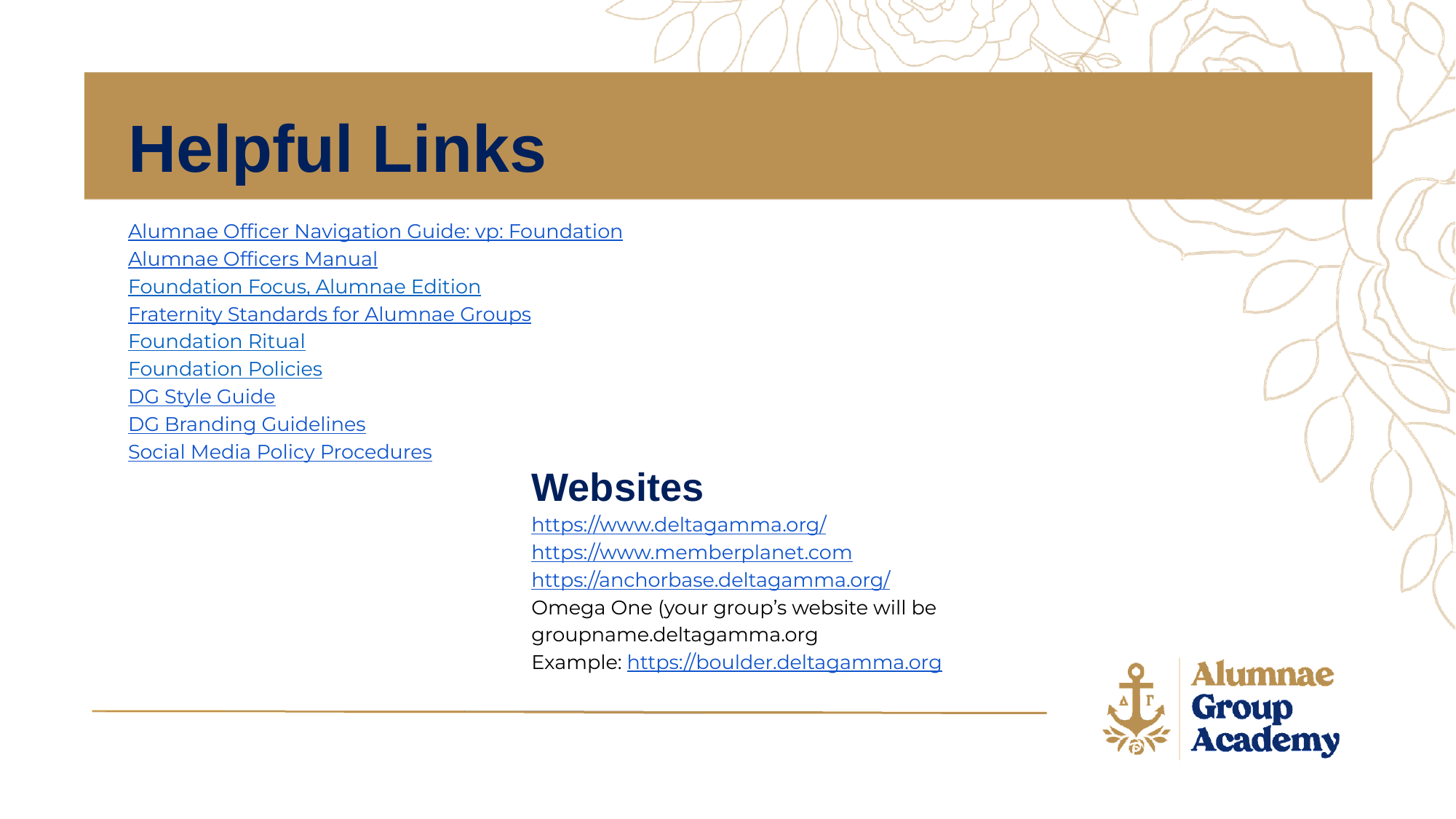

Helpful Links

Alumnae Officer Navigation Guide: vp: Foundation
Alumnae Officers Manual
Foundation Focus, Alumnae Edition
Fraternity Standards for Alumnae Groups
Foundation Ritual
Foundation Policies
DG Style Guide
DG Branding Guidelines
Social Media Policy Procedures

Websites
https://www.deltagamma.org/
https://www.memberplanet.com
https://anchorbase.deltagamma.org/
Omega One (your group’s website will be groupname.deltagamma.org
Example: https://boulder.deltagamma.org